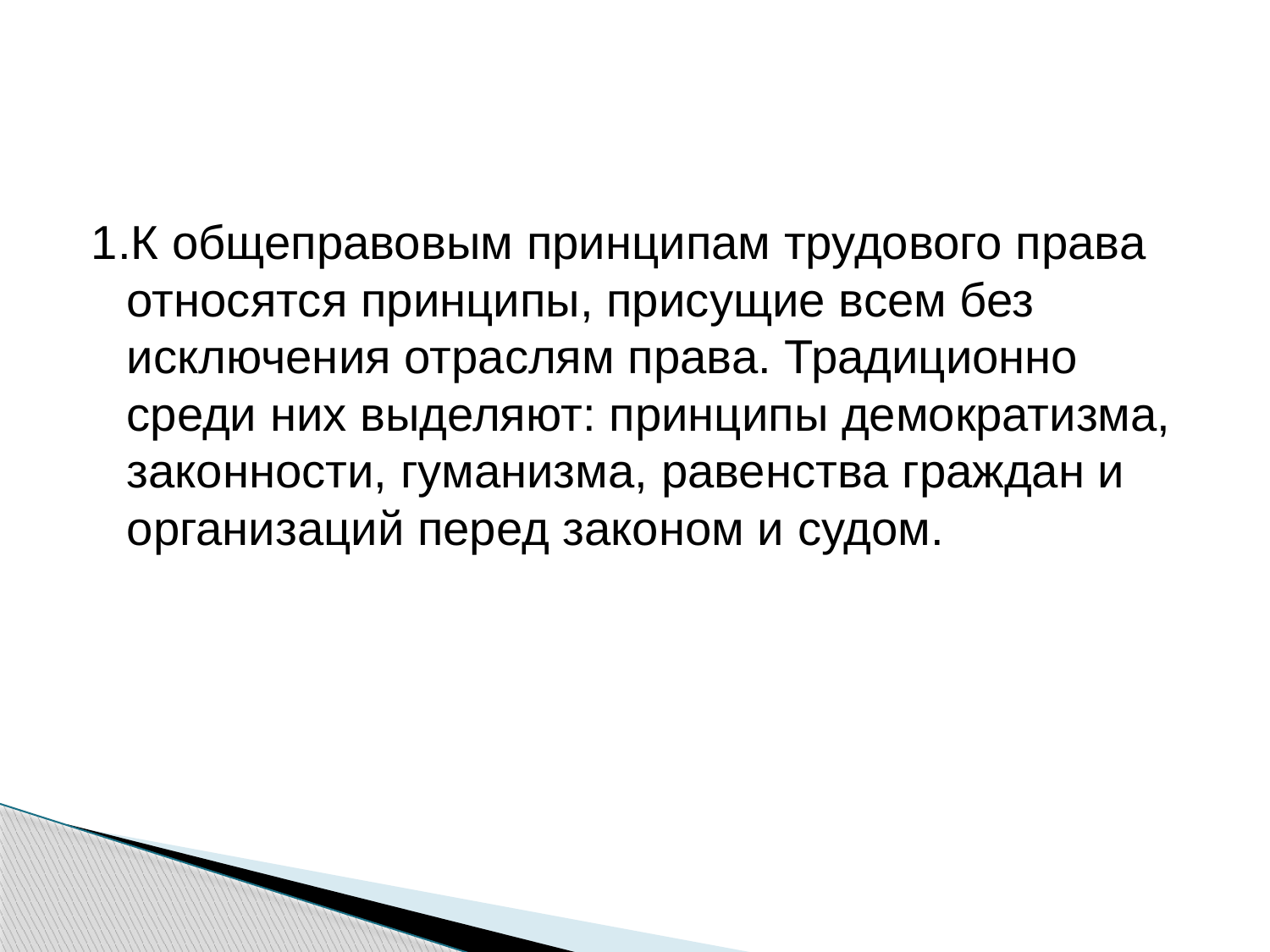

#
1.К общеправовым принципам трудового права относятся принципы, присущие всем без исключения отраслям права. Традиционно среди них выделяют: принципы демократизма, законности, гуманизма, равенства граждан и организаций перед законом и судом.